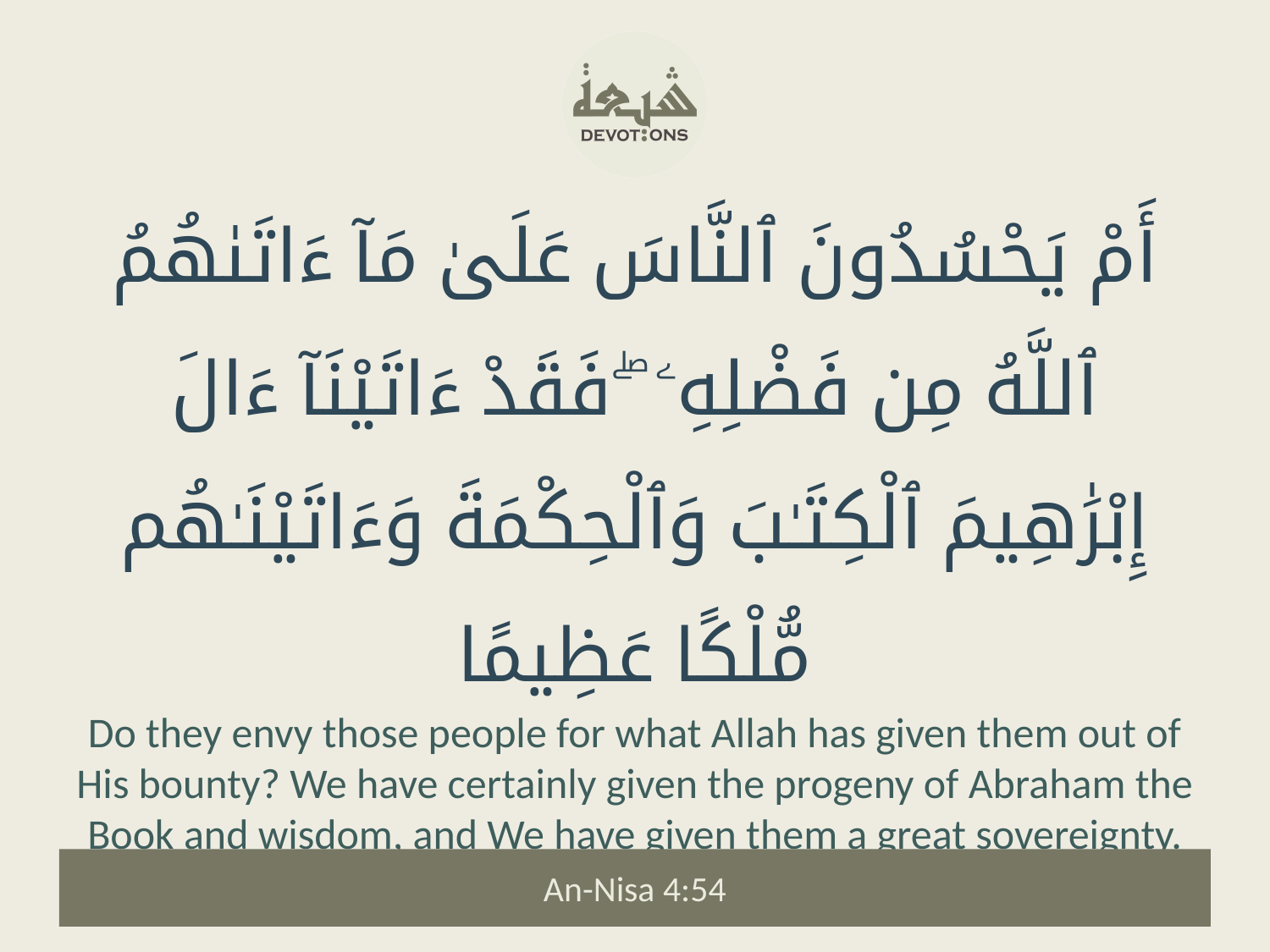

أَمْ يَحْسُدُونَ ٱلنَّاسَ عَلَىٰ مَآ ءَاتَىٰهُمُ ٱللَّهُ مِن فَضْلِهِۦ ۖ فَقَدْ ءَاتَيْنَآ ءَالَ إِبْرَٰهِيمَ ٱلْكِتَـٰبَ وَٱلْحِكْمَةَ وَءَاتَيْنَـٰهُم مُّلْكًا عَظِيمًا
Do they envy those people for what Allah has given them out of His bounty? We have certainly given the progeny of Abraham the Book and wisdom, and We have given them a great sovereignty.
An-Nisa 4:54